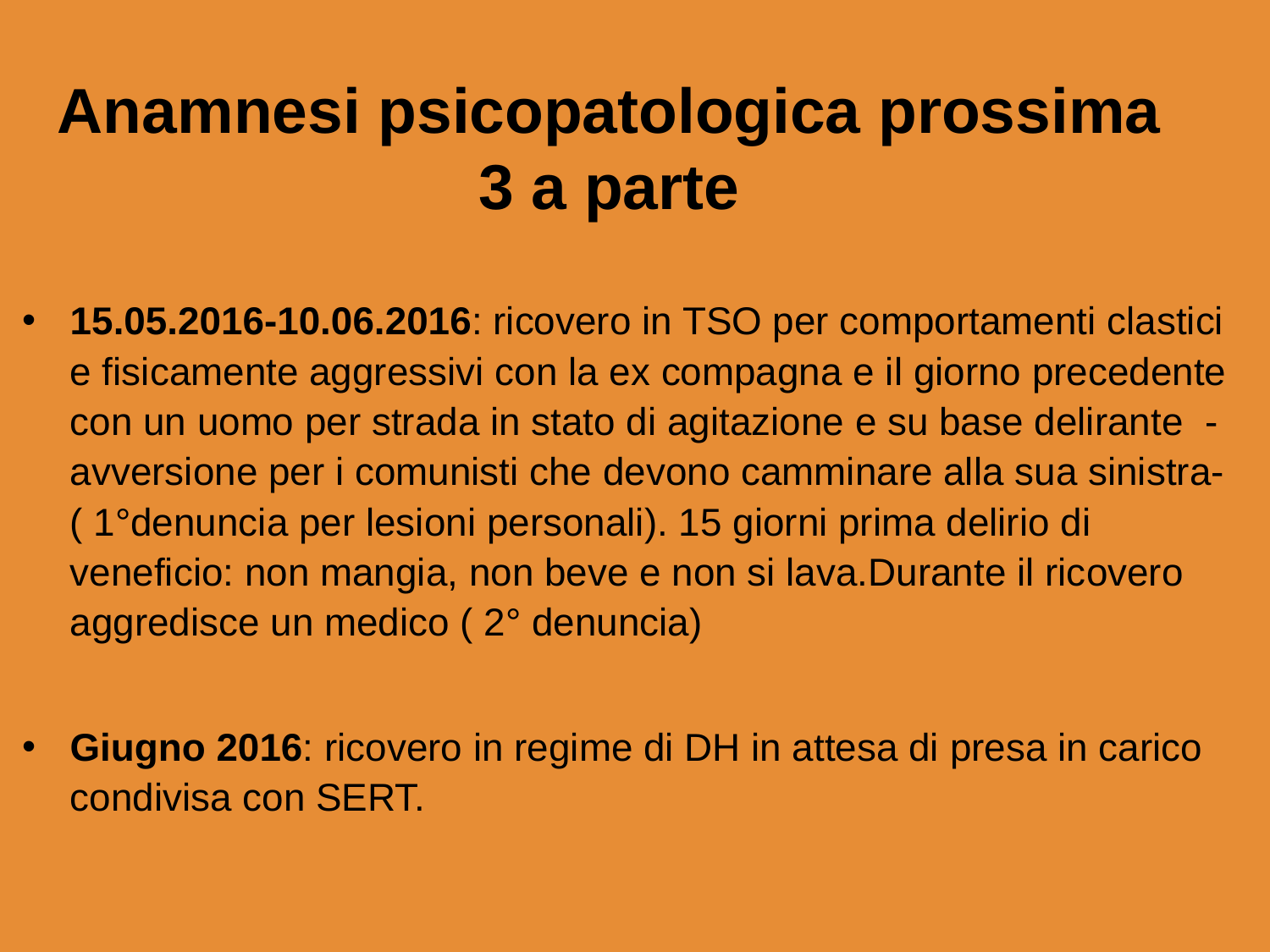

# Anamnesi psicopatologica prossima
3 a parte
15.05.2016-10.06.2016: ricovero in TSO per comportamenti clastici e fisicamente aggressivi con la ex compagna e il giorno precedente con un uomo per strada in stato di agitazione e su base delirante  - avversione per i comunisti che devono camminare alla sua sinistra- ( 1°denuncia per lesioni personali). 15 giorni prima delirio di veneficio: non mangia, non beve e non si lava.Durante il ricovero aggredisce un medico ( 2° denuncia)

Giugno 2016: ricovero in regime di DH in attesa di presa in carico condivisa con SERT.